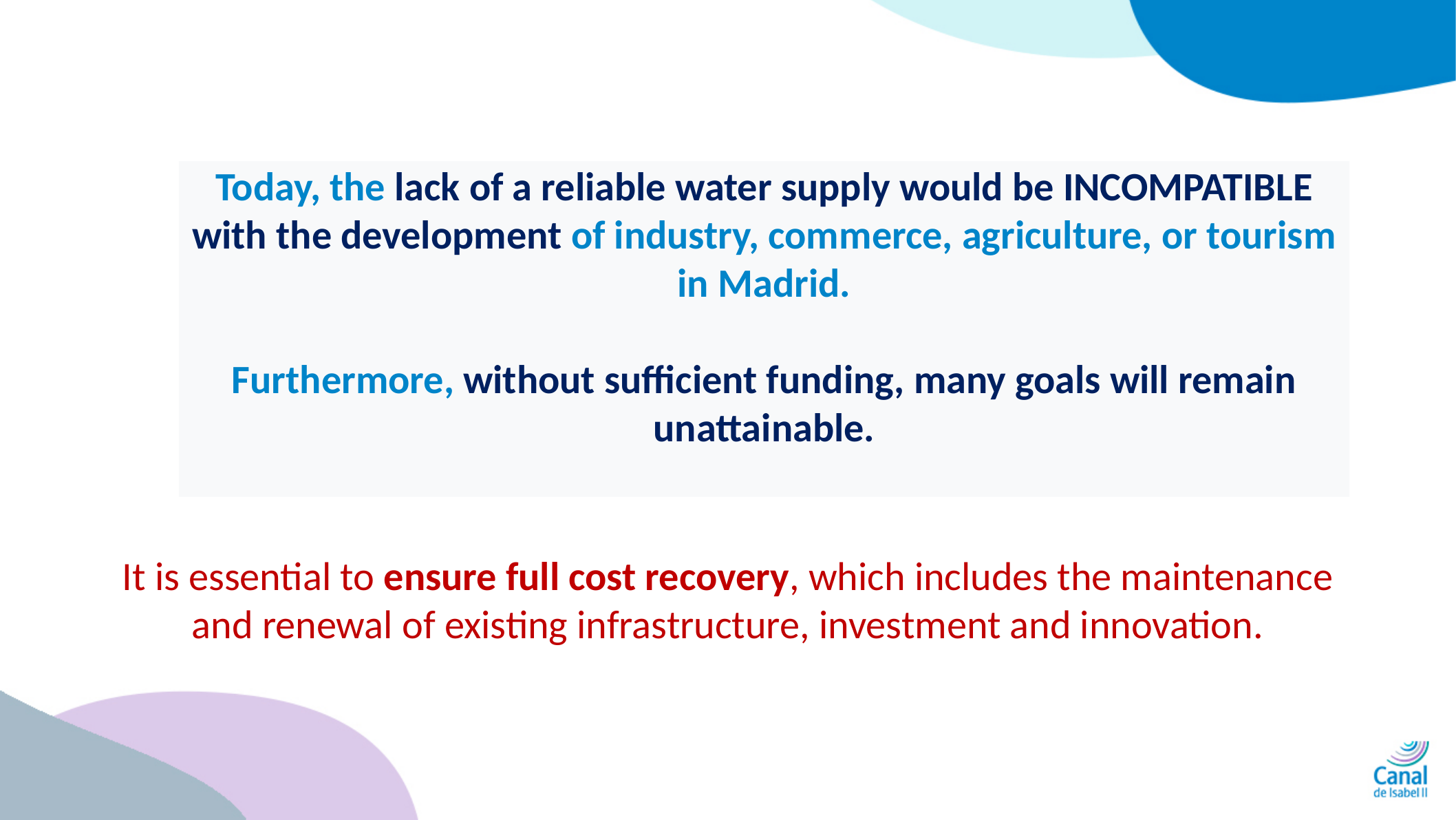

Today, the lack of a reliable water supply would be INCOMPATIBLE with the development of industry, commerce, agriculture, or tourism in Madrid.

Furthermore, without sufficient funding, many goals will remain unattainable.

It is essential to ensure full cost recovery, which includes the maintenance and renewal of existing infrastructure, investment and innovation.